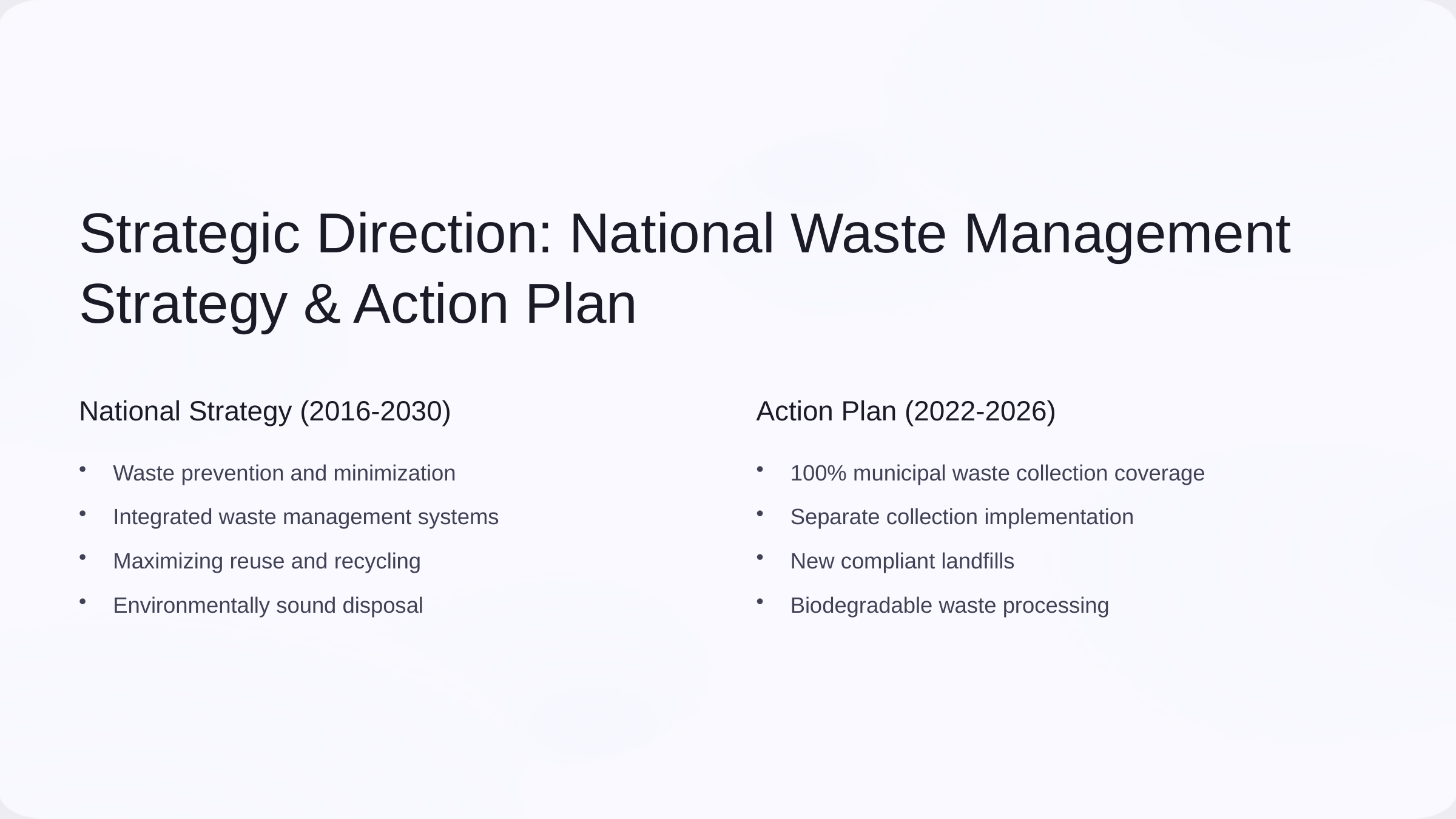

Strategic Direction: National Waste Management Strategy & Action Plan
National Strategy (2016-2030)
Action Plan (2022-2026)
Waste prevention and minimization
100% municipal waste collection coverage
Integrated waste management systems
Separate collection implementation
Maximizing reuse and recycling
New compliant landfills
Environmentally sound disposal
Biodegradable waste processing